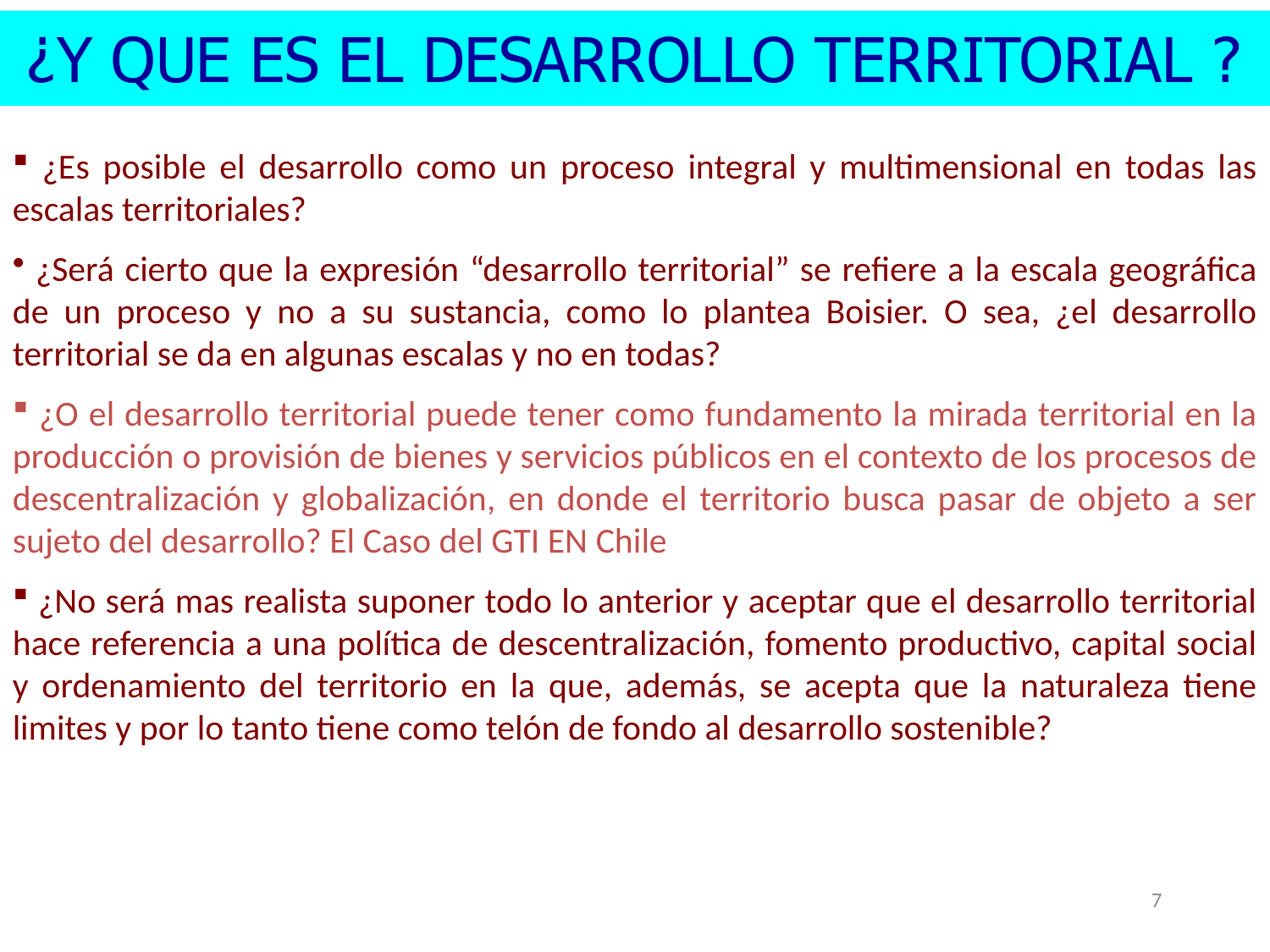

# ¿Y QUE ES EL DESARROLLO TERRITORIAL ?
 ¿Es posible el desarrollo como un proceso integral y multimensional en todas las escalas territoriales?
 ¿Será cierto que la expresión “desarrollo territorial” se refiere a la escala geográfica de un proceso y no a su sustancia, como lo plantea Boisier. O sea, ¿el desarrollo territorial se da en algunas escalas y no en todas?
 ¿O el desarrollo territorial puede tener como fundamento la mirada territorial en la producción o provisión de bienes y servicios públicos en el contexto de los procesos de descentralización y globalización, en donde el territorio busca pasar de objeto a ser sujeto del desarrollo? El Caso del GTI EN Chile
 ¿No será mas realista suponer todo lo anterior y aceptar que el desarrollo territorial hace referencia a una política de descentralización, fomento productivo, capital social y ordenamiento del territorio en la que, además, se acepta que la naturaleza tiene limites y por lo tanto tiene como telón de fondo al desarrollo sostenible?
7